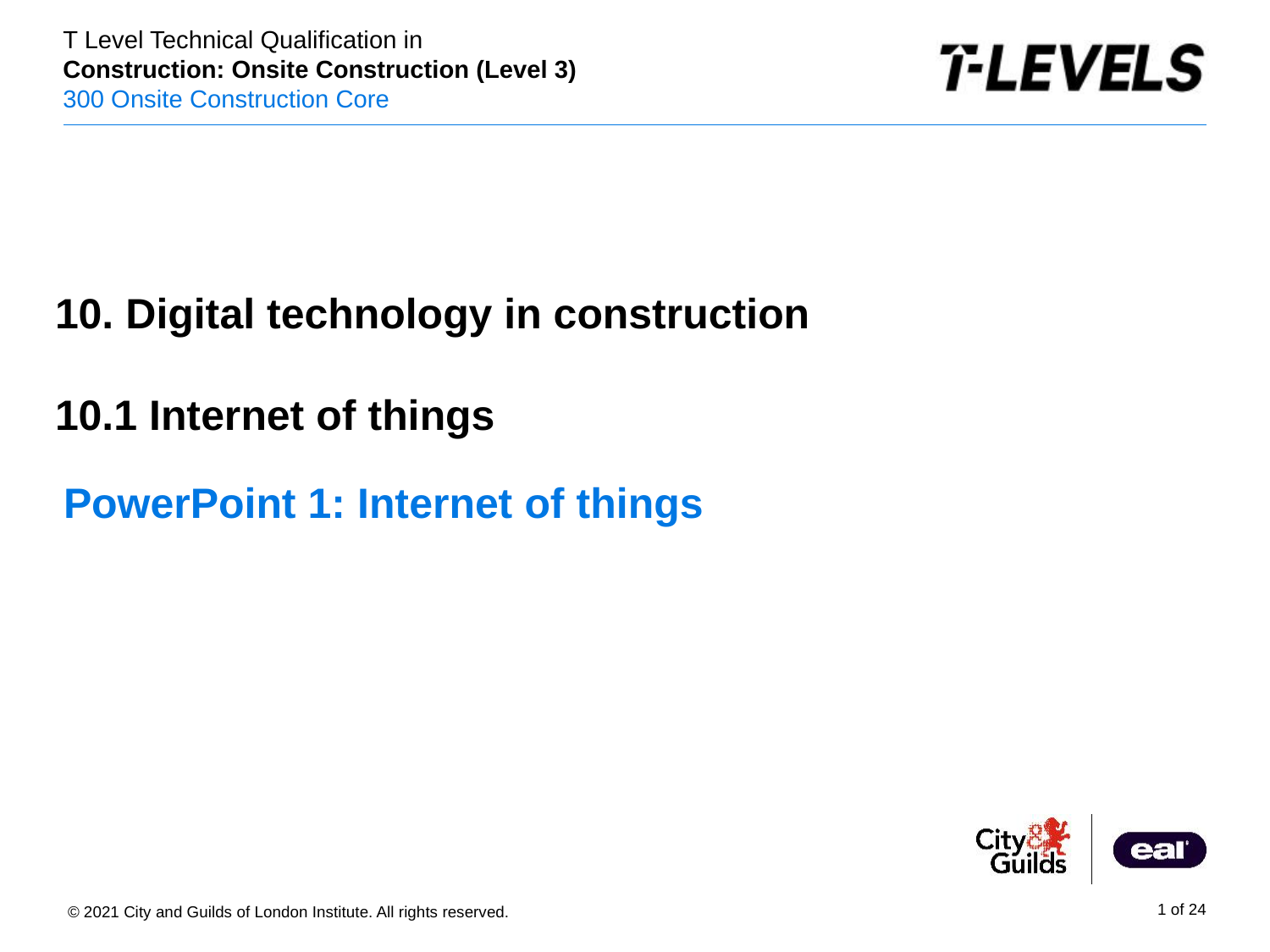

PowerPoint
10. Digital technology in construction

10.1 Internet of things
# PowerPoint 1: Internet of things